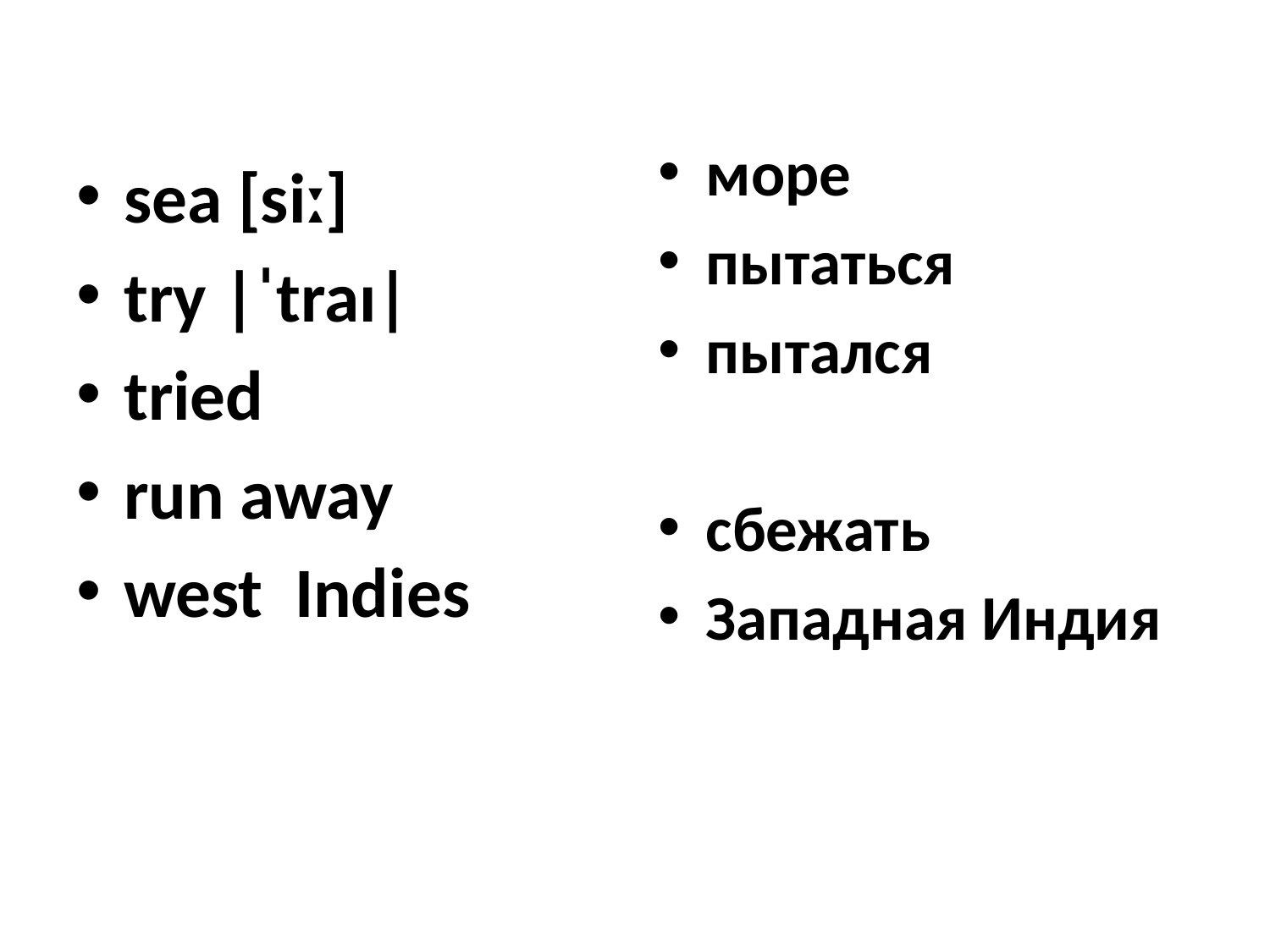

#
море
пытаться
пытался

сбежать
Западная Индия
sea [siː]
try |ˈtraɪ|
tried
run away
west  Indies